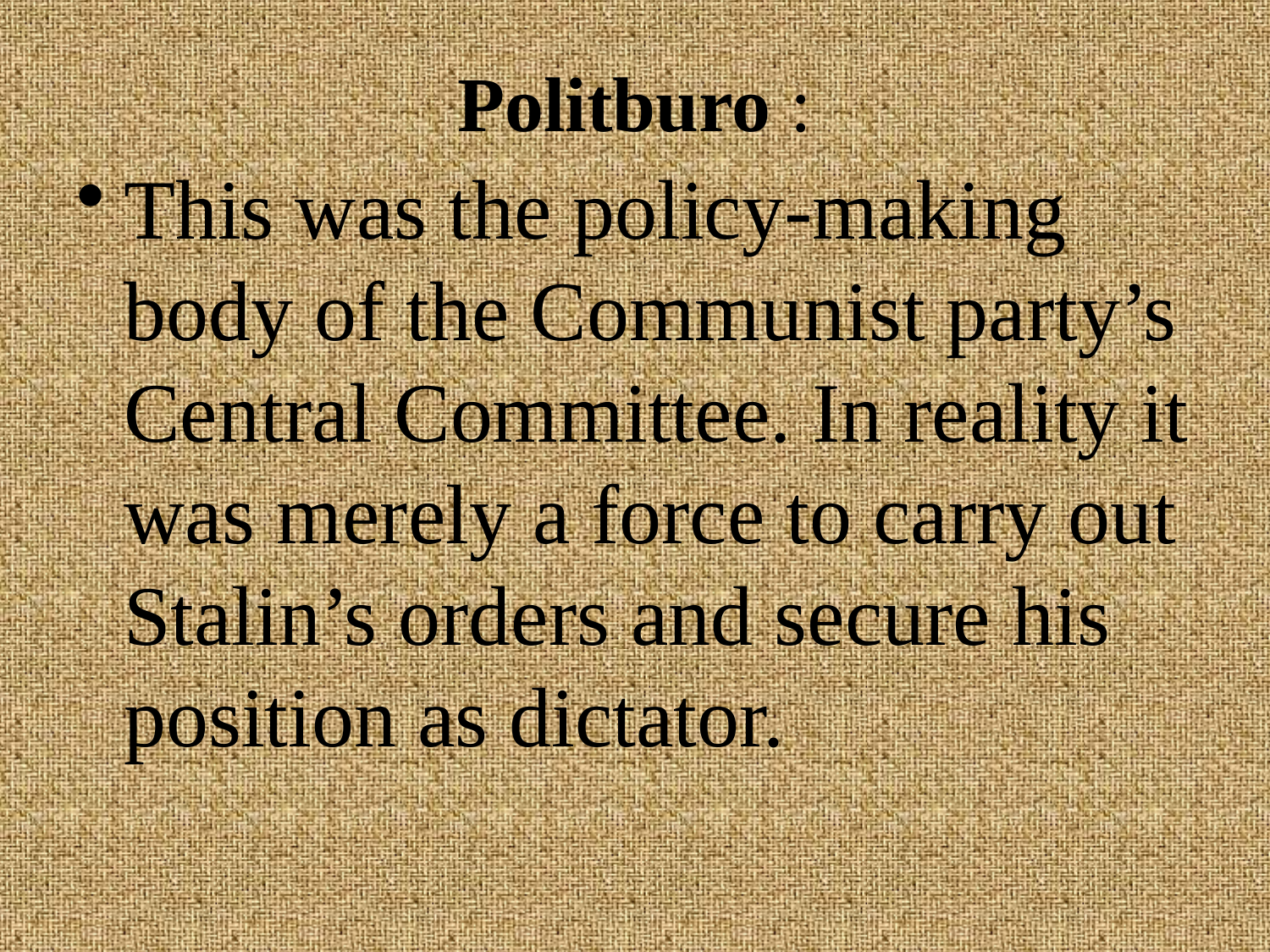

# Politburo :
This was the policy-making body of the Communist party’s Central Committee. In reality it was merely a force to carry out Stalin’s orders and secure his position as dictator.